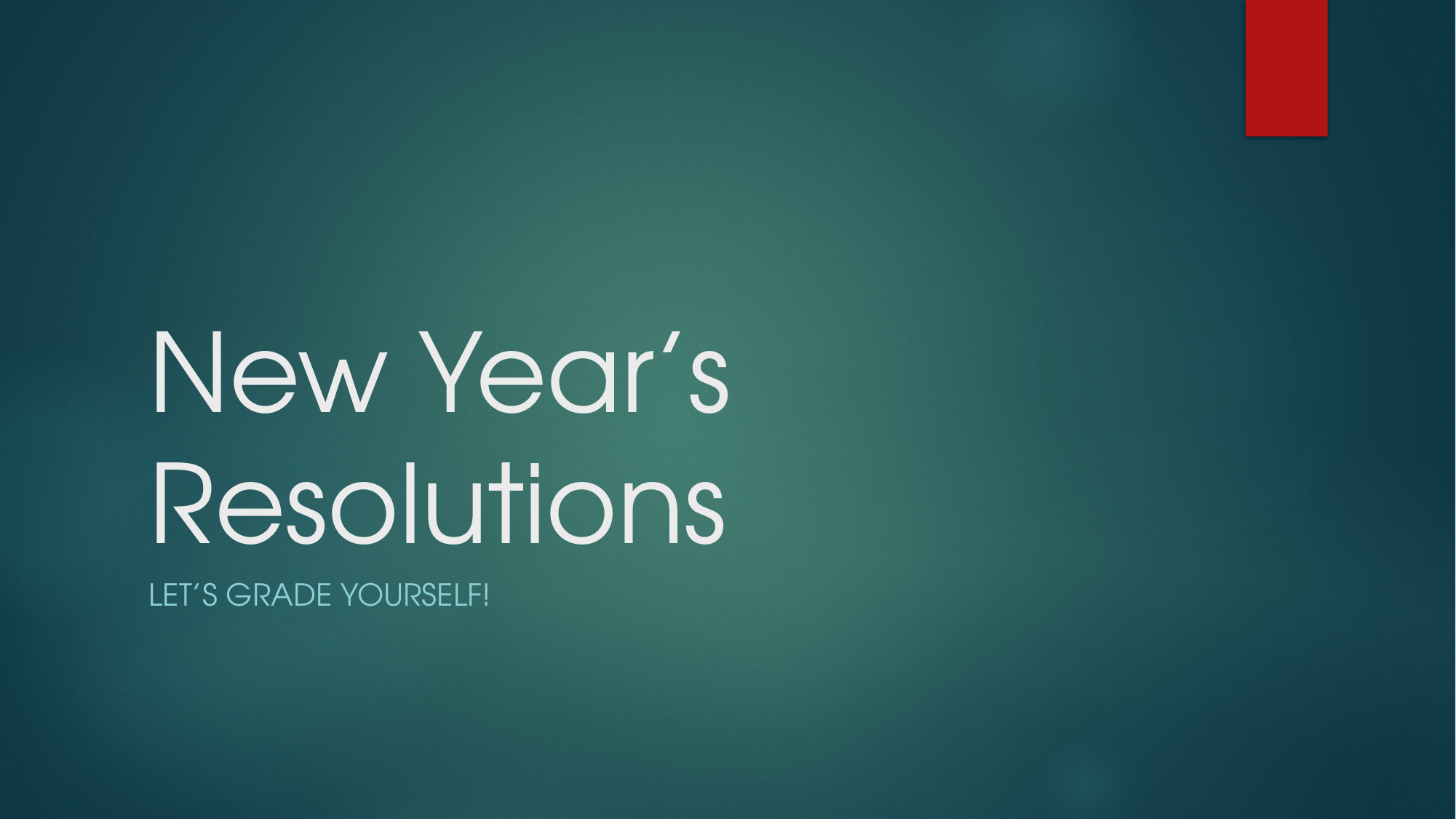

# New Year’s Resolutions
Let’s grade yourself!